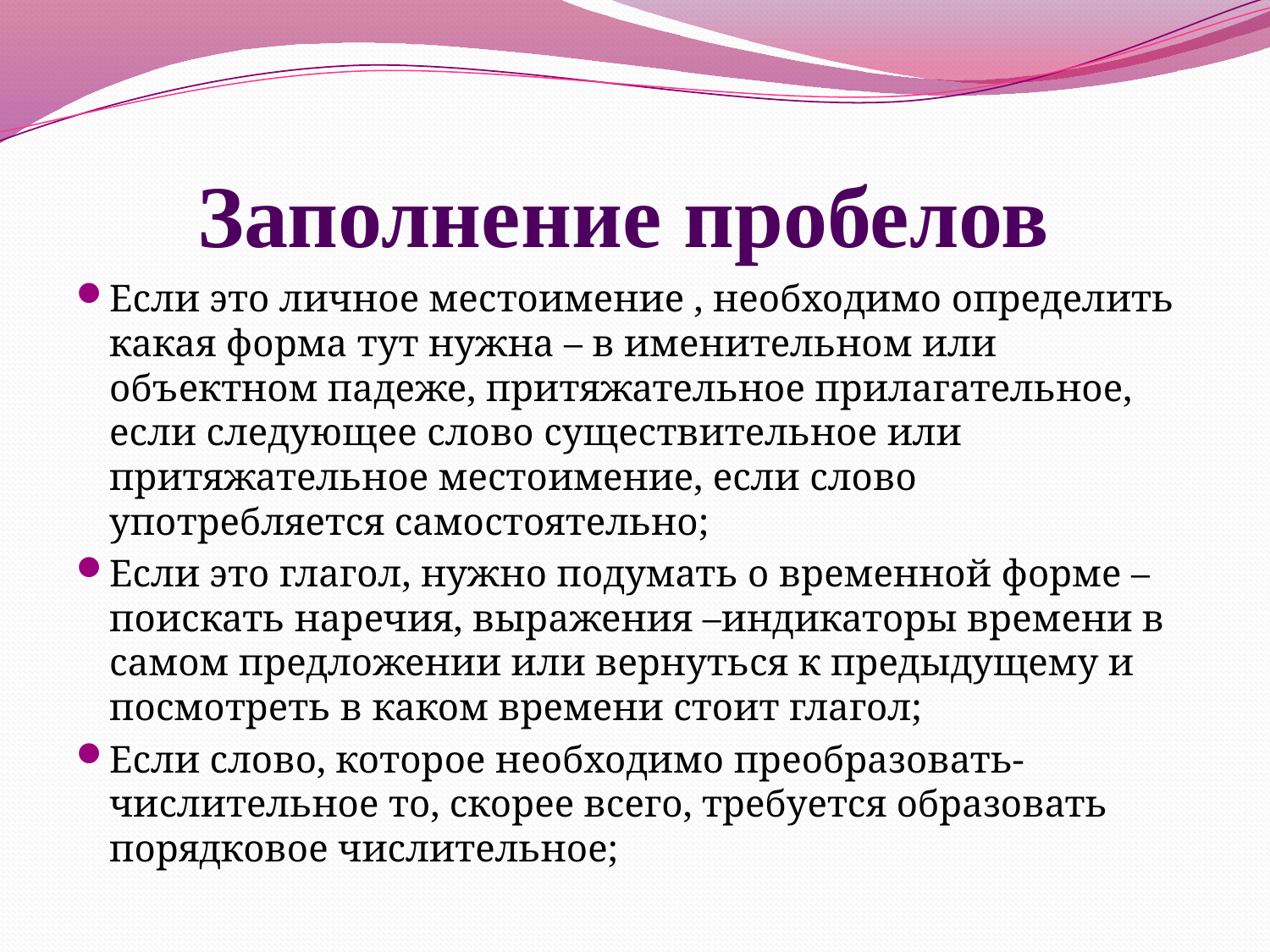

# Заполнение пробелов
Если это личное местоимение , необходимо определить какая форма тут нужна – в именительном или объектном падеже, притяжательное прилагательное, если следующее слово существительное или притяжательное местоимение, если слово употребляется самостоятельно;
Если это глагол, нужно подумать о временной форме – поискать наречия, выражения –индикаторы времени в самом предложении или вернуться к предыдущему и посмотреть в каком времени стоит глагол;
Если слово, которое необходимо преобразовать-числительное то, скорее всего, требуется образовать порядковое числительное;